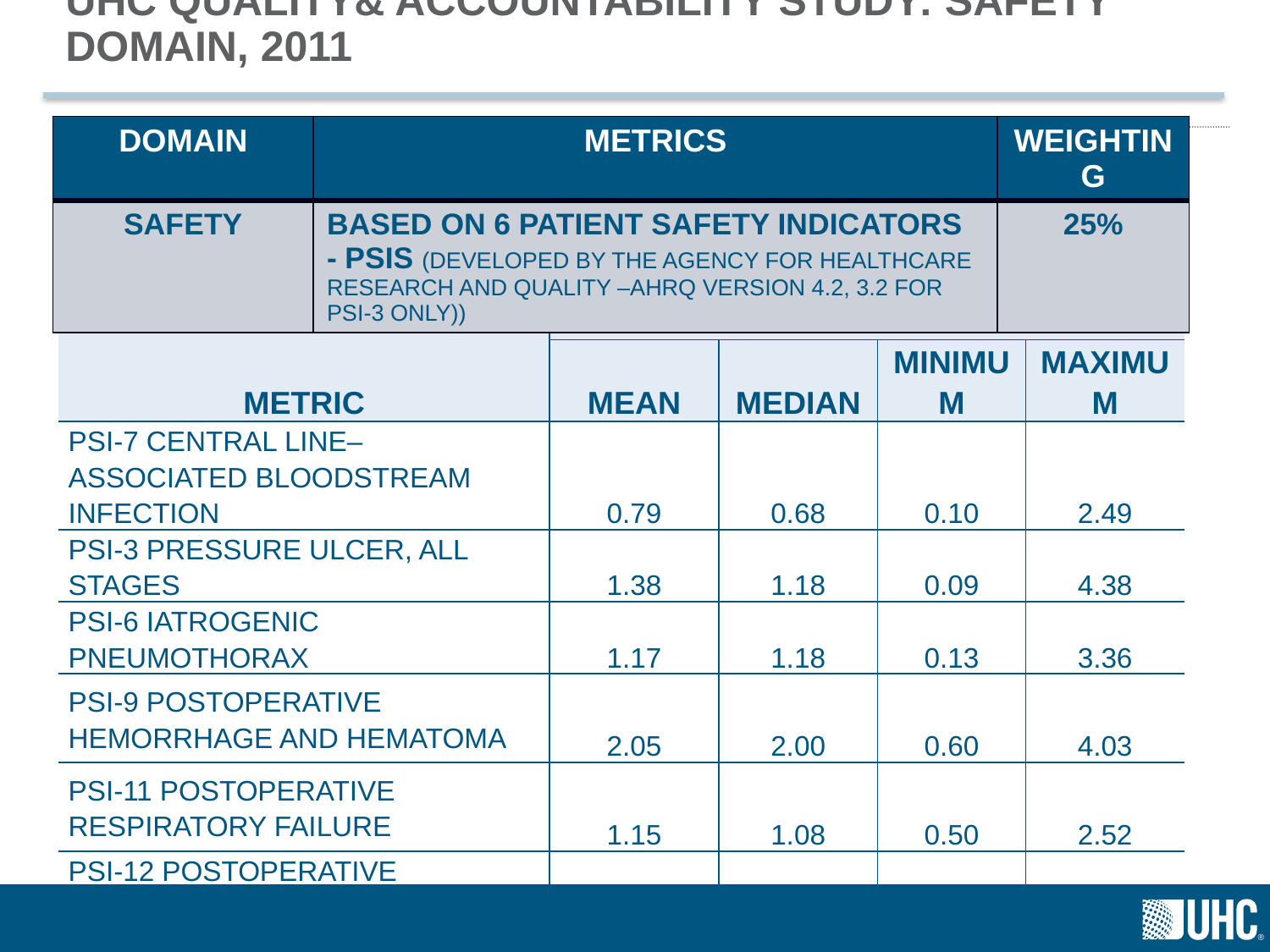

# UHC Quality& Accountability Study: Safety Domain, 2011
| Domain | Metrics | Weighting |
| --- | --- | --- |
| Safety | Based on 6 Patient Safety Indicators - PSIs (Developed by the Agency for Healthcare Research and Quality –AHRQ version 4.2, 3.2 for PSI-3 only)) | 25% |

| Metric | Observed/Expected Ratio |  |  |  |
| --- | --- | --- | --- | --- |
|  | Mean | Median | Minimum | Maximum |
| PSI-7 central line–associated bloodstream infection | 0.79 | 0.68 | 0.10 | 2.49 |
| PSI-3 pressure ulcer, all stages | 1.38 | 1.18 | 0.09 | 4.38 |
| PSI-6 iatrogenic pneumothorax | 1.17 | 1.18 | 0.13 | 3.36 |
| PSI-9 postoperative hemorrhage and hematoma | 2.05 | 2.00 | 0.60 | 4.03 |
| PSI-11 postoperative respiratory failure | 1.15 | 1.08 | 0.50 | 2.52 |
| PSI-12 postoperative pulmonary embolism or deep vein thrombosis | 0.71 | 0.62 | 0.26 | 2.25 |